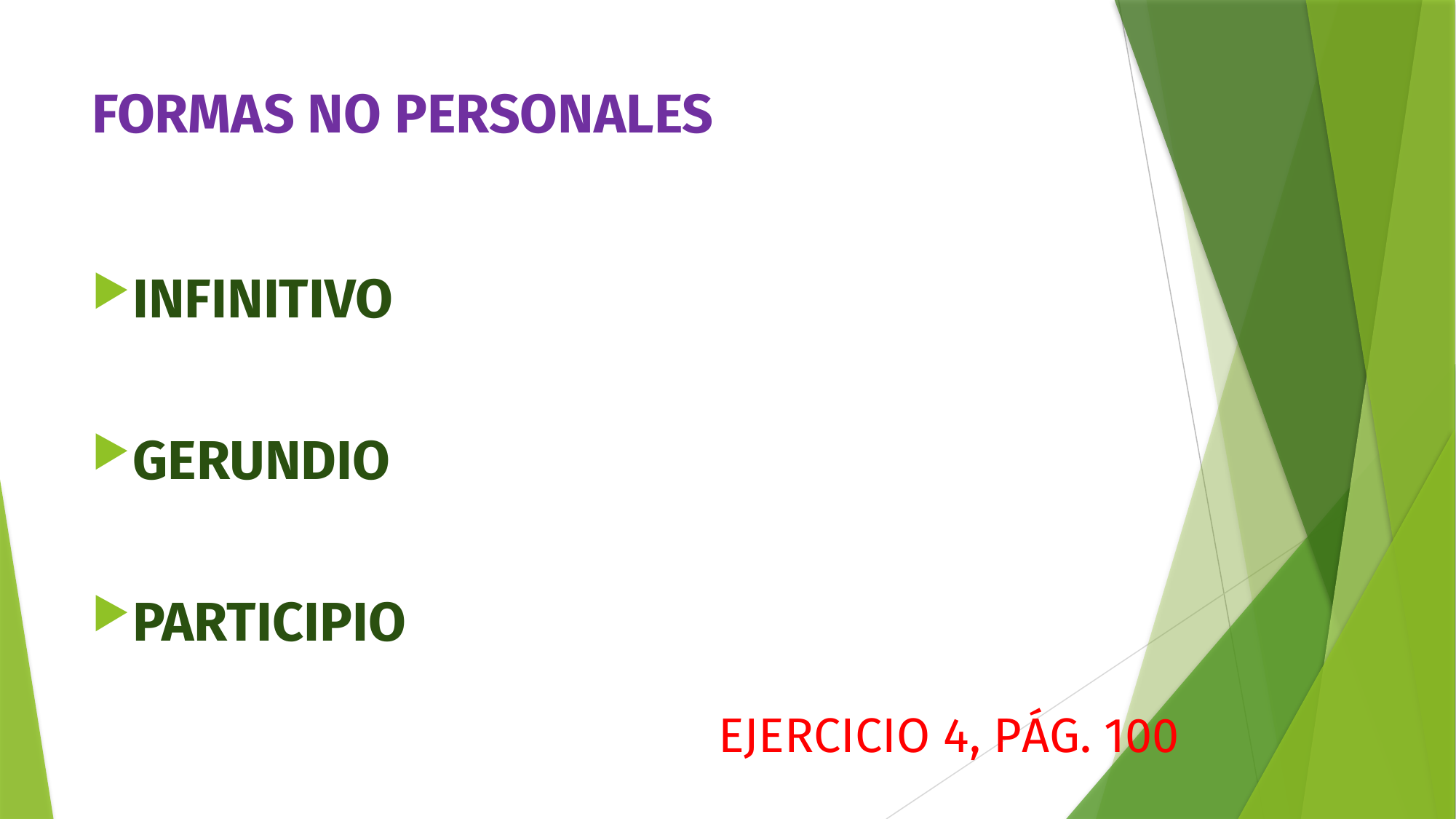

# FORMAS NO PERSONALES
INFINITIVO

GERUNDIO

PARTICIPIO
EJERCICIO 4, PÁG. 100